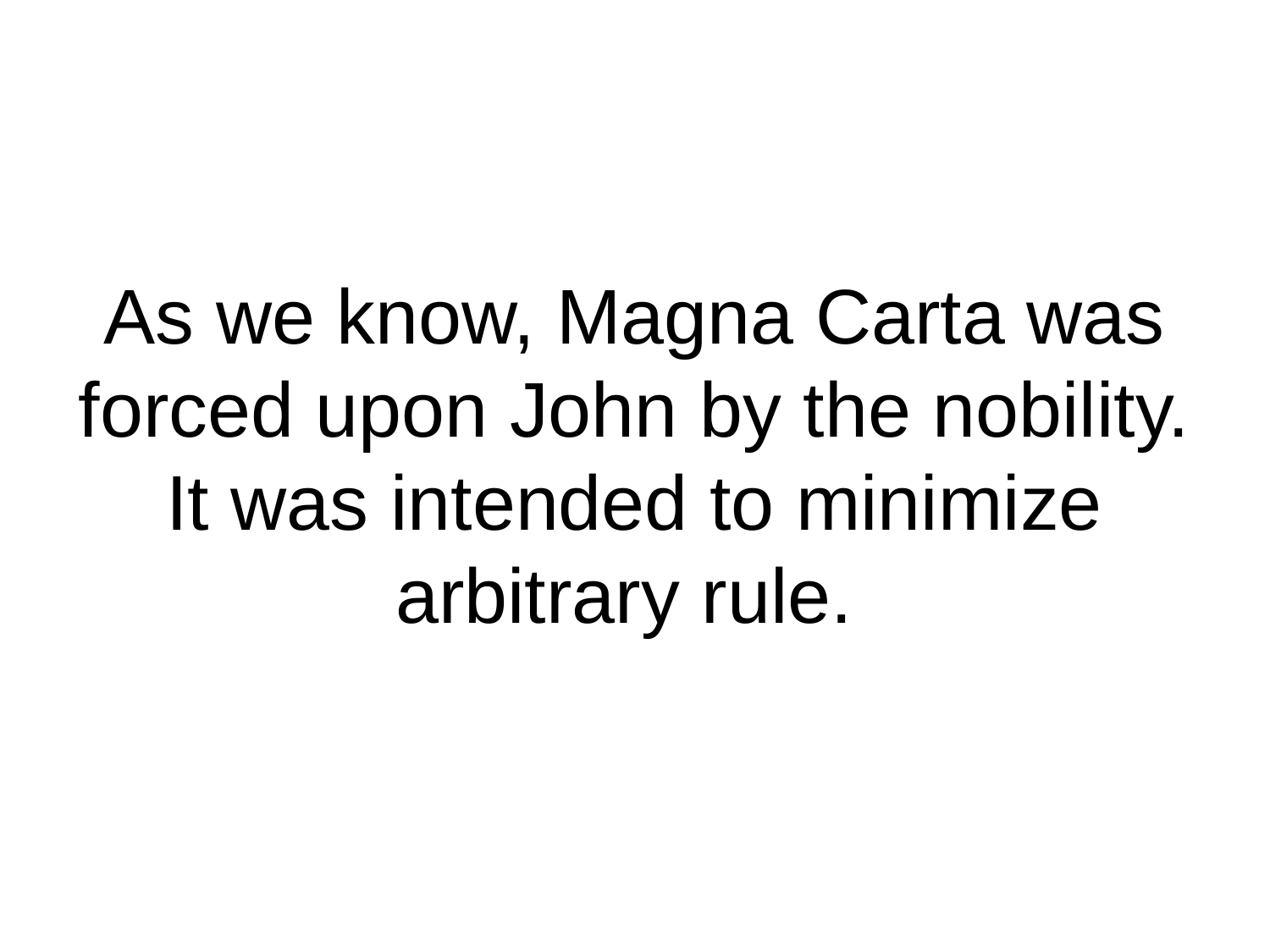

# As we know, Magna Carta was forced upon John by the nobility. It was intended to minimize arbitrary rule.